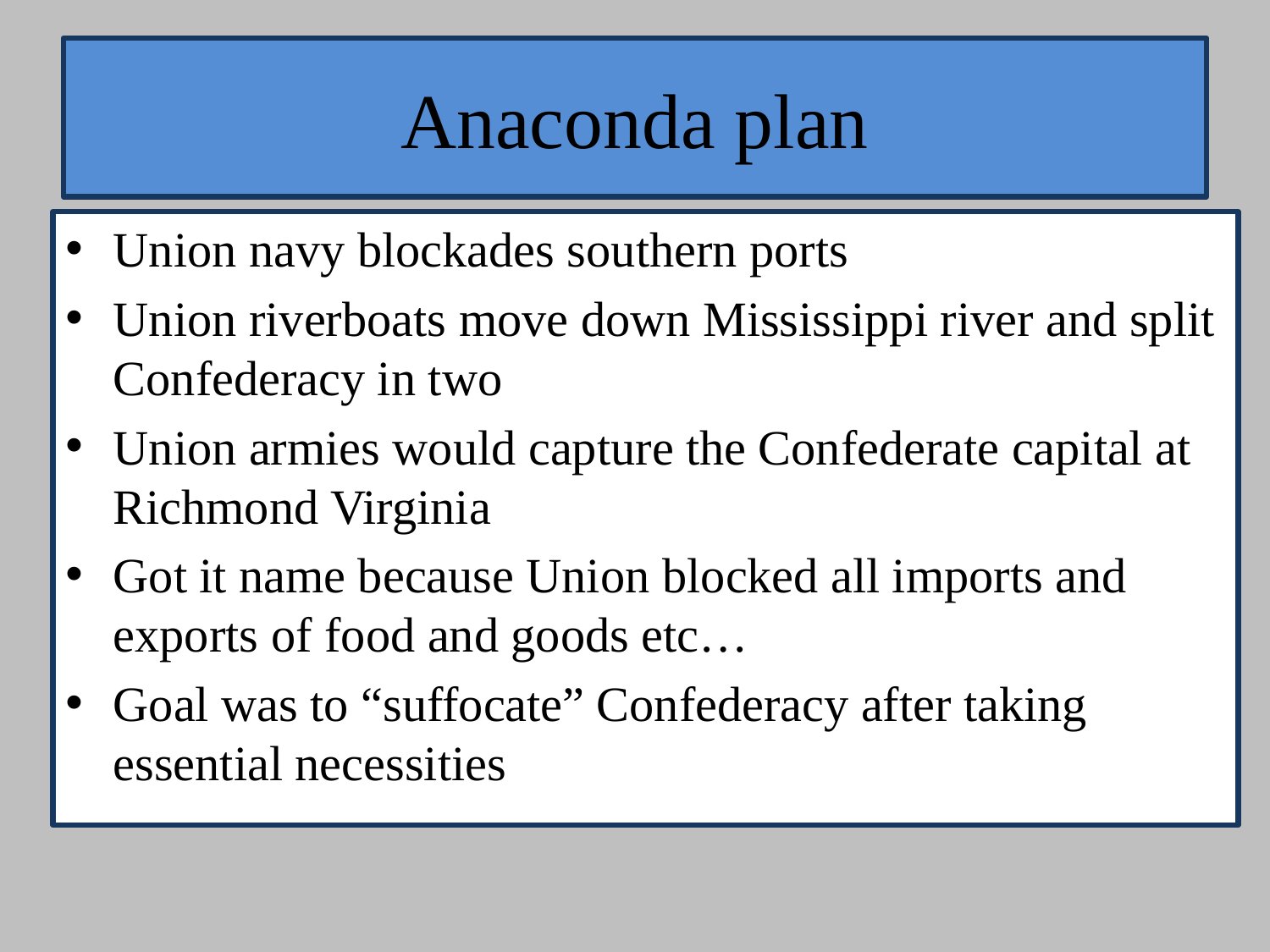

# Anaconda plan
Union navy blockades southern ports
Union riverboats move down Mississippi river and split Confederacy in two
Union armies would capture the Confederate capital at Richmond Virginia
Got it name because Union blocked all imports and exports of food and goods etc…
Goal was to “suffocate” Confederacy after taking essential necessities